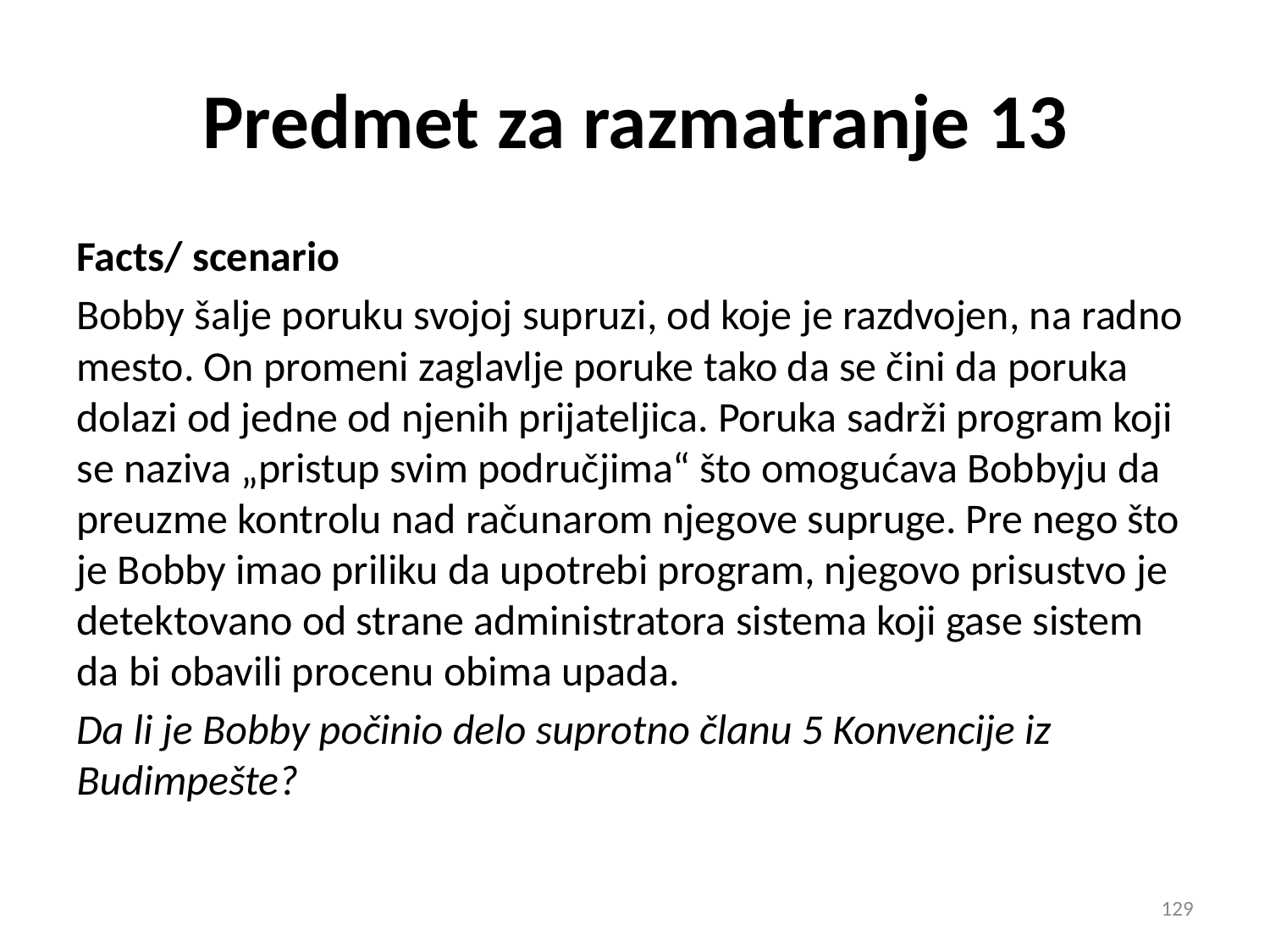

# Predmet za razmatranje 13
Facts/ scenario
Bobby šalje poruku svojoj supruzi, od koje je razdvojen, na radno mesto. On promeni zaglavlje poruke tako da se čini da poruka dolazi od jedne od njenih prijateljica. Poruka sadrži program koji se naziva „pristup svim područjima“ što omogućava Bobbyju da preuzme kontrolu nad računarom njegove supruge. Pre nego što je Bobby imao priliku da upotrebi program, njegovo prisustvo je detektovano od strane administratora sistema koji gase sistem da bi obavili procenu obima upada.
Da li je Bobby počinio delo suprotno članu 5 Konvencije iz Budimpešte?

129